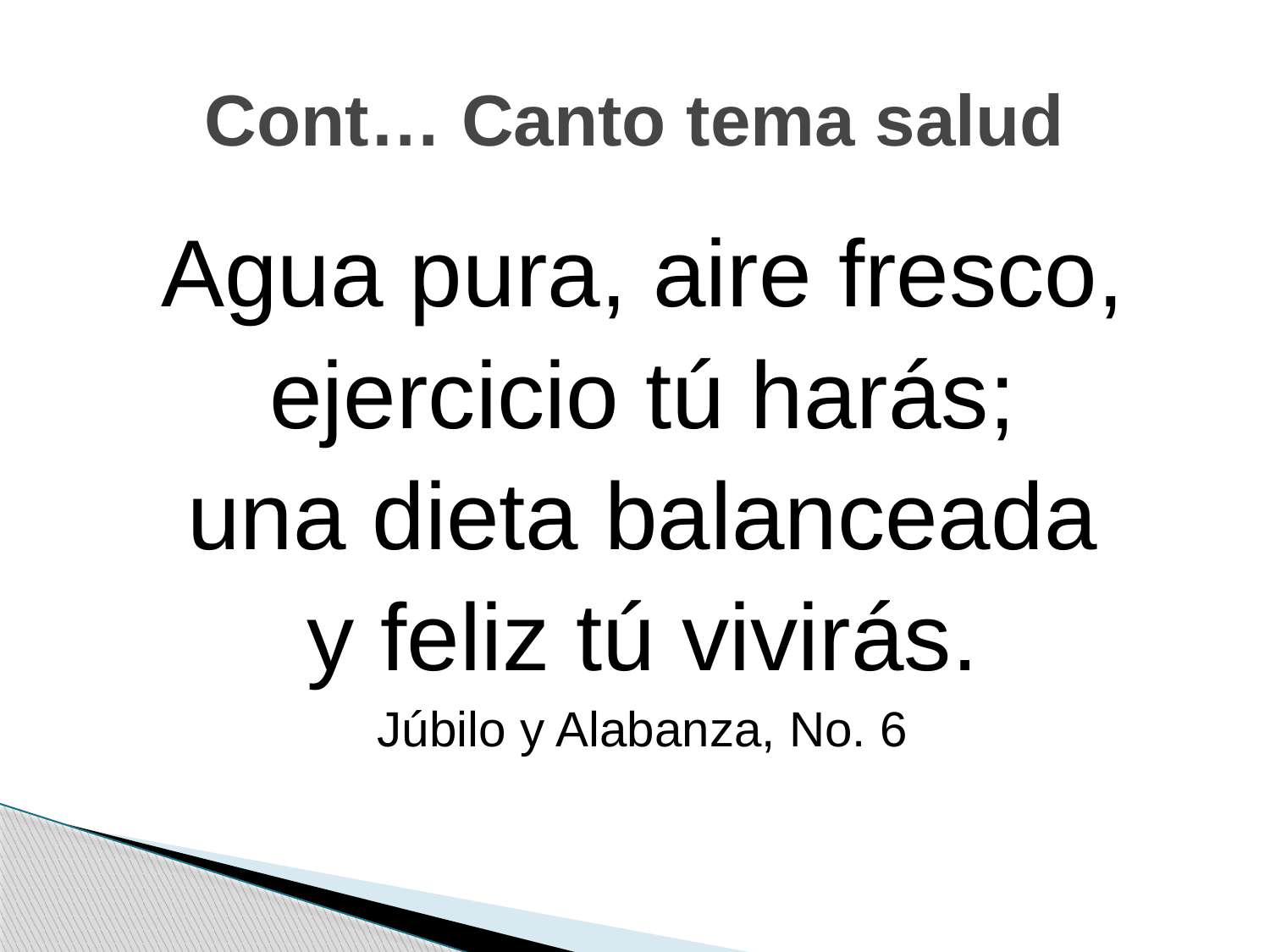

# Cont… Canto tema salud
Agua pura, aire fresco,
ejercicio tú harás;
una dieta balanceada
y feliz tú vivirás.
Júbilo y Alabanza, No. 6